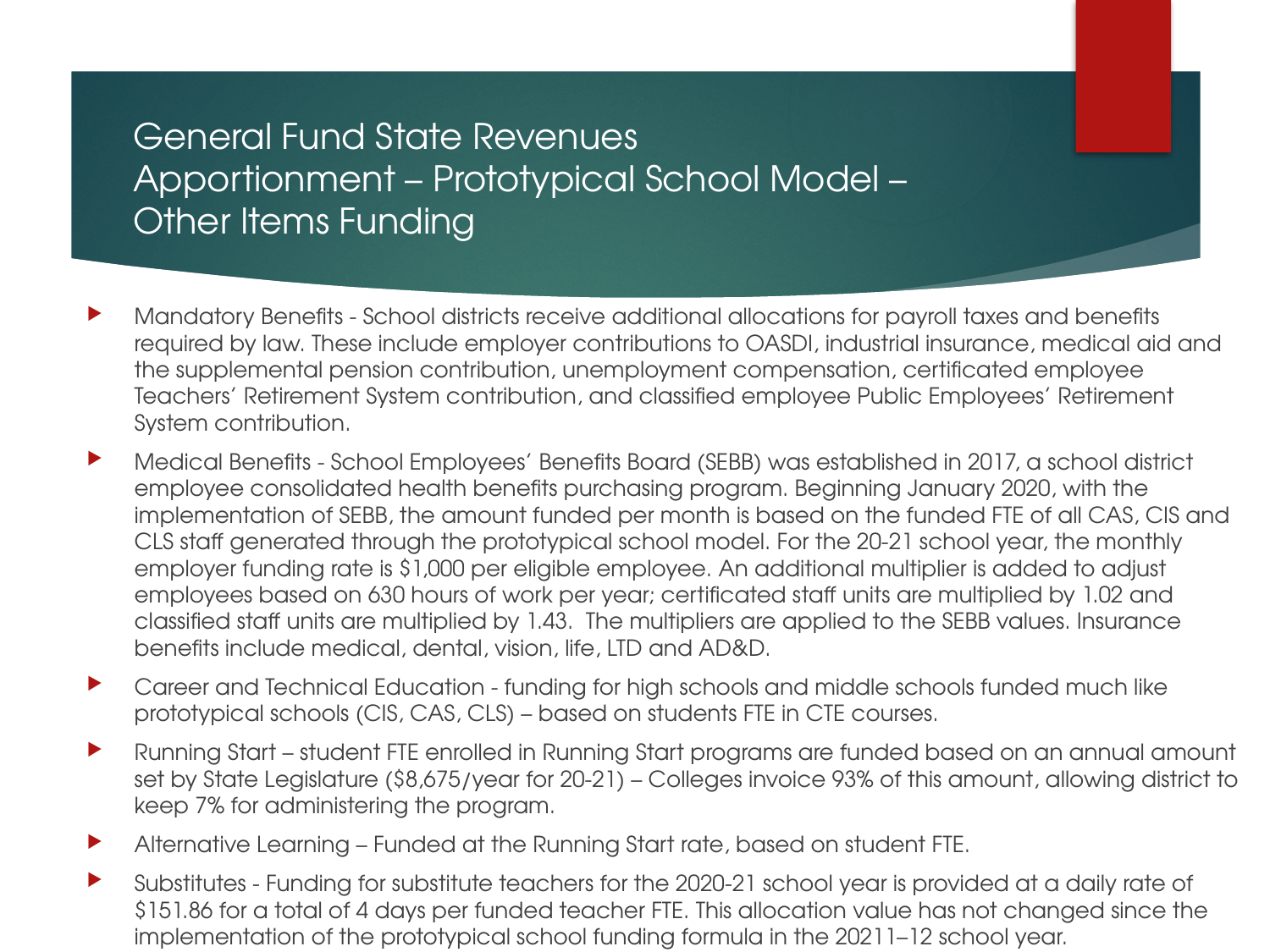

# General Fund State Revenues Apportionment – Prototypical School Model – Other Items Funding
Mandatory Benefits - School districts receive additional allocations for payroll taxes and benefits required by law. These include employer contributions to OASDI, industrial insurance, medical aid and the supplemental pension contribution, unemployment compensation, certificated employee Teachers’ Retirement System contribution, and classified employee Public Employees’ Retirement System contribution.
Medical Benefits - School Employees’ Benefits Board (SEBB) was established in 2017, a school district employee consolidated health benefits purchasing program. Beginning January 2020, with the implementation of SEBB, the amount funded per month is based on the funded FTE of all CAS, CIS and CLS staff generated through the prototypical school model. For the 20-21 school year, the monthly employer funding rate is $1,000 per eligible employee. An additional multiplier is added to adjust employees based on 630 hours of work per year; certificated staff units are multiplied by 1.02 and classified staff units are multiplied by 1.43.  The multipliers are applied to the SEBB values. Insurance benefits include medical, dental, vision, life, LTD and AD&D.
Career and Technical Education - funding for high schools and middle schools funded much like prototypical schools (CIS, CAS, CLS) – based on students FTE in CTE courses.
Running Start – student FTE enrolled in Running Start programs are funded based on an annual amount set by State Legislature ($8,675/year for 20-21) – Colleges invoice 93% of this amount, allowing district to keep 7% for administering the program.
Alternative Learning – Funded at the Running Start rate, based on student FTE.
Substitutes - Funding for substitute teachers for the 2020-21 school year is provided at a daily rate of $151.86 for a total of 4 days per funded teacher FTE. This allocation value has not changed since the implementation of the prototypical school funding formula in the 20211–12 school year.
Professional Learning Days (PLD) – the formula includes 3 days for funded certificated staff (calculated using the CIS funded salary amount.